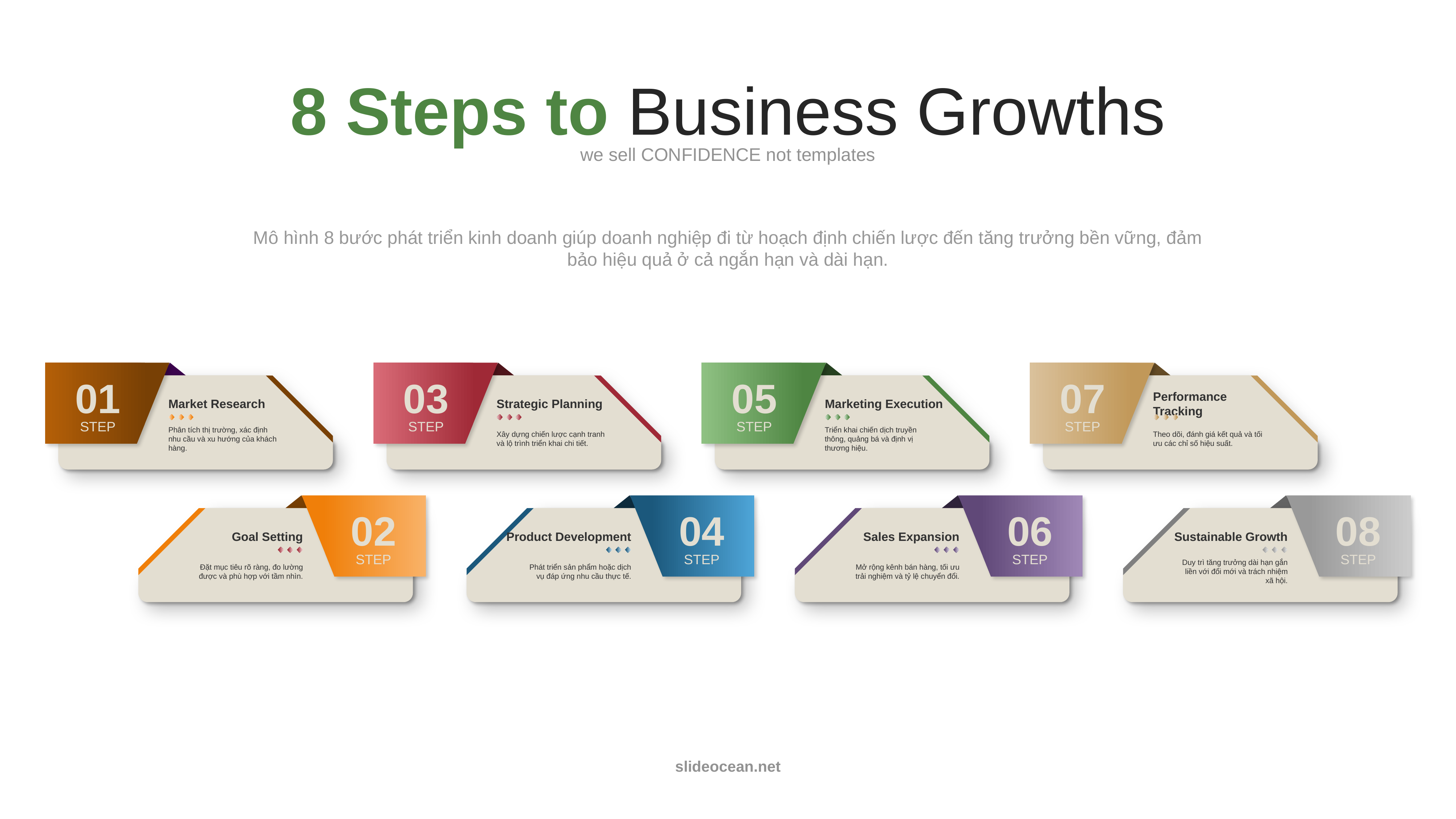

8 Steps to Business Growths
we sell CONFIDENCE not templates
Mô hình 8 bước phát triển kinh doanh giúp doanh nghiệp đi từ hoạch định chiến lược đến tăng trưởng bền vững, đảm bảo hiệu quả ở cả ngắn hạn và dài hạn.

01
STEP

03
STEP

05
STEP

07
STEP

Market Research
Phân tích thị trường, xác định nhu cầu và xu hướng của khách hàng.
Strategic Planning
Xây dựng chiến lược cạnh tranh và lộ trình triển khai chi tiết.
Marketing Execution
Triển khai chiến dịch truyền thông, quảng bá và định vị thương hiệu.
Performance Tracking
Theo dõi, đánh giá kết quả và tối ưu các chỉ số hiệu suất.

02
STEP

04
STEP

06
STEP

08
STEP

Goal Setting
Đặt mục tiêu rõ ràng, đo lường được và phù hợp với tầm nhìn.
Product Development
Phát triển sản phẩm hoặc dịch vụ đáp ứng nhu cầu thực tế.
Sales Expansion
Mở rộng kênh bán hàng, tối ưu trải nghiệm và tỷ lệ chuyển đổi.
Sustainable Growth
Duy trì tăng trưởng dài hạn gắn liền với đổi mới và trách nhiệm xã hội.

slideocean.net